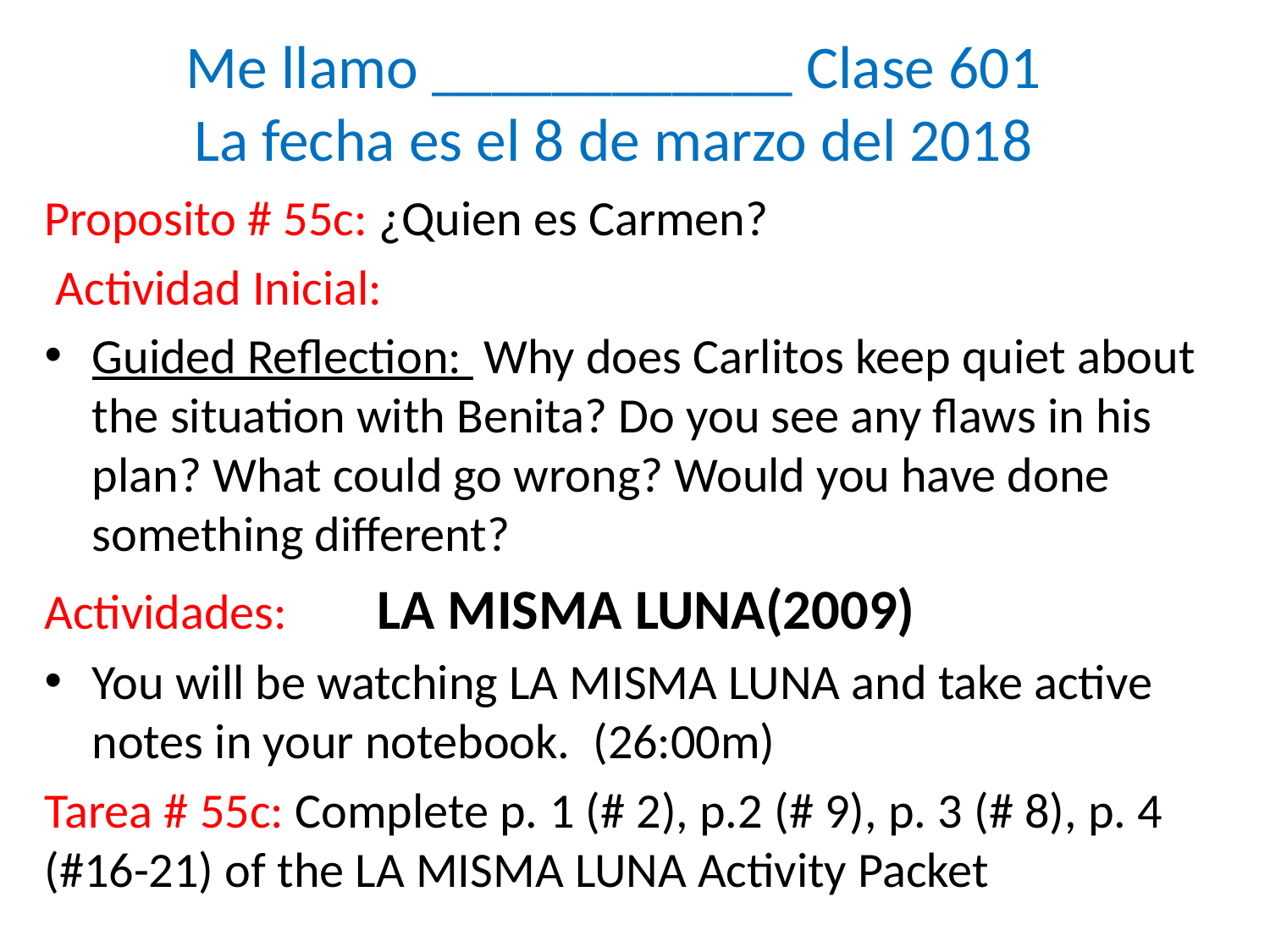

# Me llamo ____________ Clase 601 La fecha es el 8 de marzo del 2018
Proposito # 55c: ¿Quien es Carmen?
 Actividad Inicial:
Guided Reflection:  Why does Carlitos keep quiet about the situation with Benita? Do you see any flaws in his plan? What could go wrong? Would you have done something different?
Actividades:        LA MISMA LUNA(2009)
You will be watching LA MISMA LUNA and take active notes in your notebook.  (26:00m)
Tarea # 55c: Complete p. 1 (# 2), p.2 (# 9), p. 3 (# 8), p. 4 (#16-21) of the LA MISMA LUNA Activity Packet